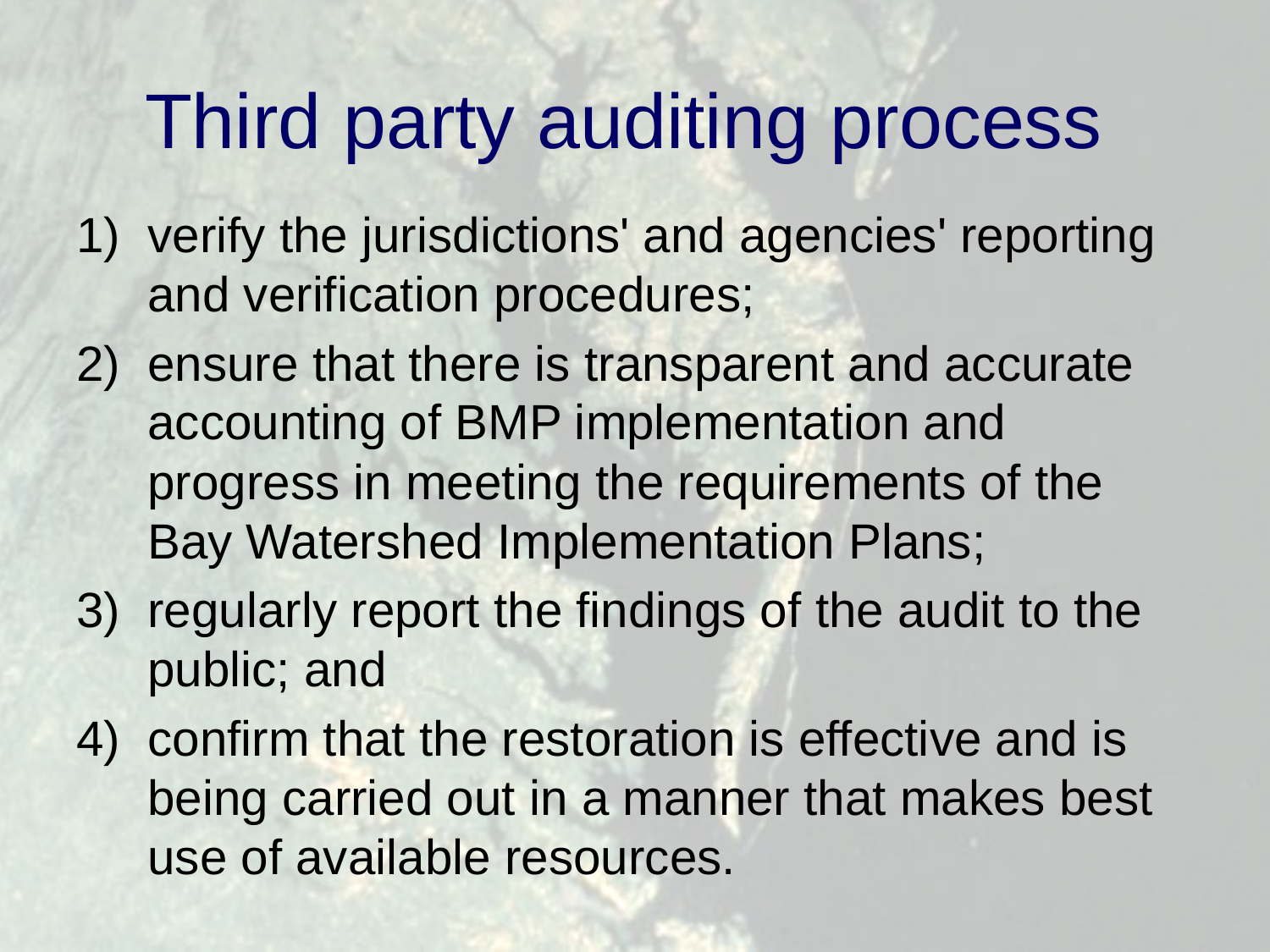

# Third party auditing process
verify the jurisdictions' and agencies' reporting and verification procedures;
ensure that there is transparent and accurate accounting of BMP implementation and progress in meeting the requirements of the Bay Watershed Implementation Plans;
regularly report the findings of the audit to the public; and
confirm that the restoration is effective and is being carried out in a manner that makes best use of available resources.